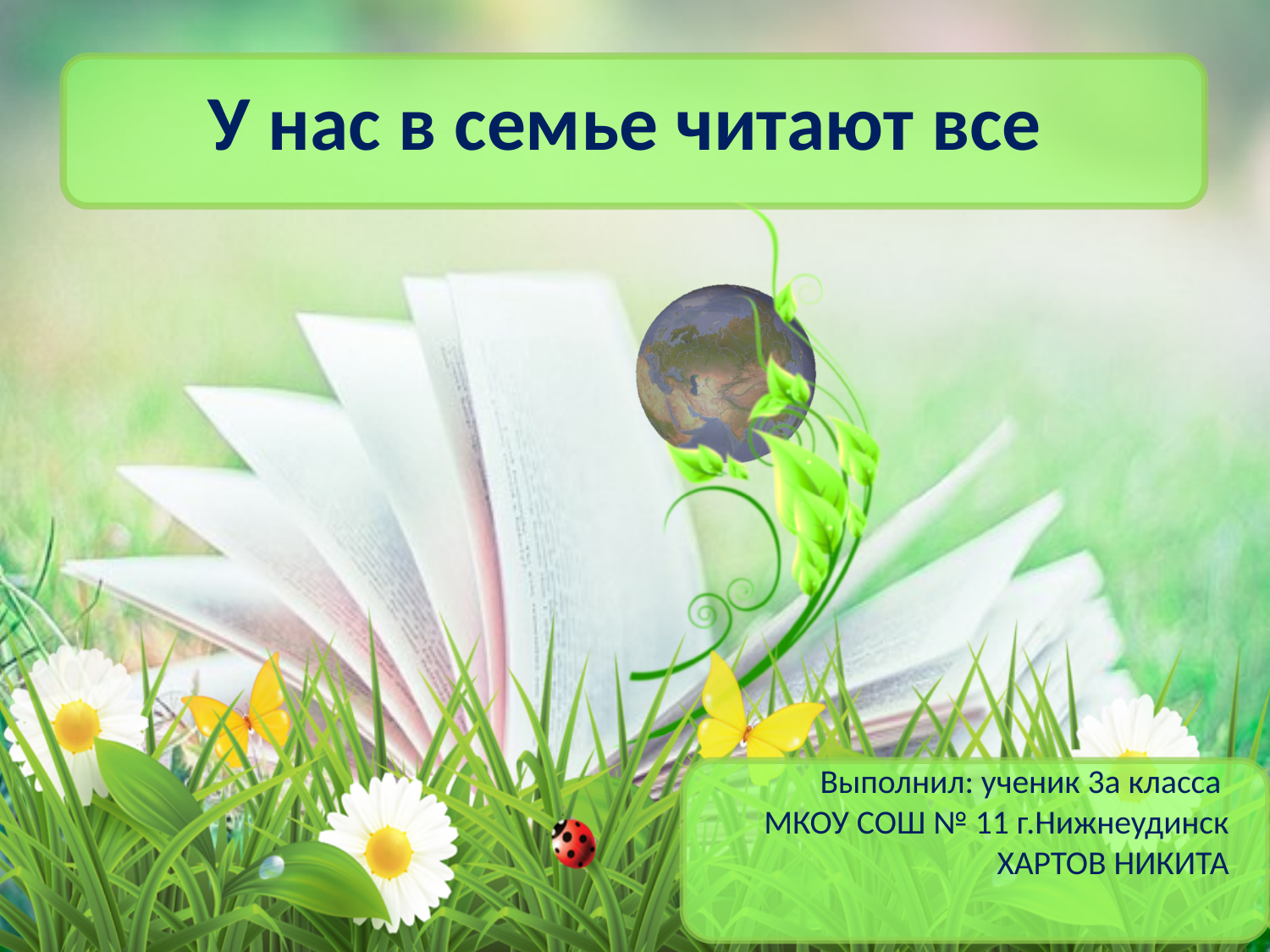

# У нас в семье читают все
Выполнил: ученик 3а класса
МКОУ СОШ № 11 г.Нижнеудинск
ХАРТОВ НИКИТА